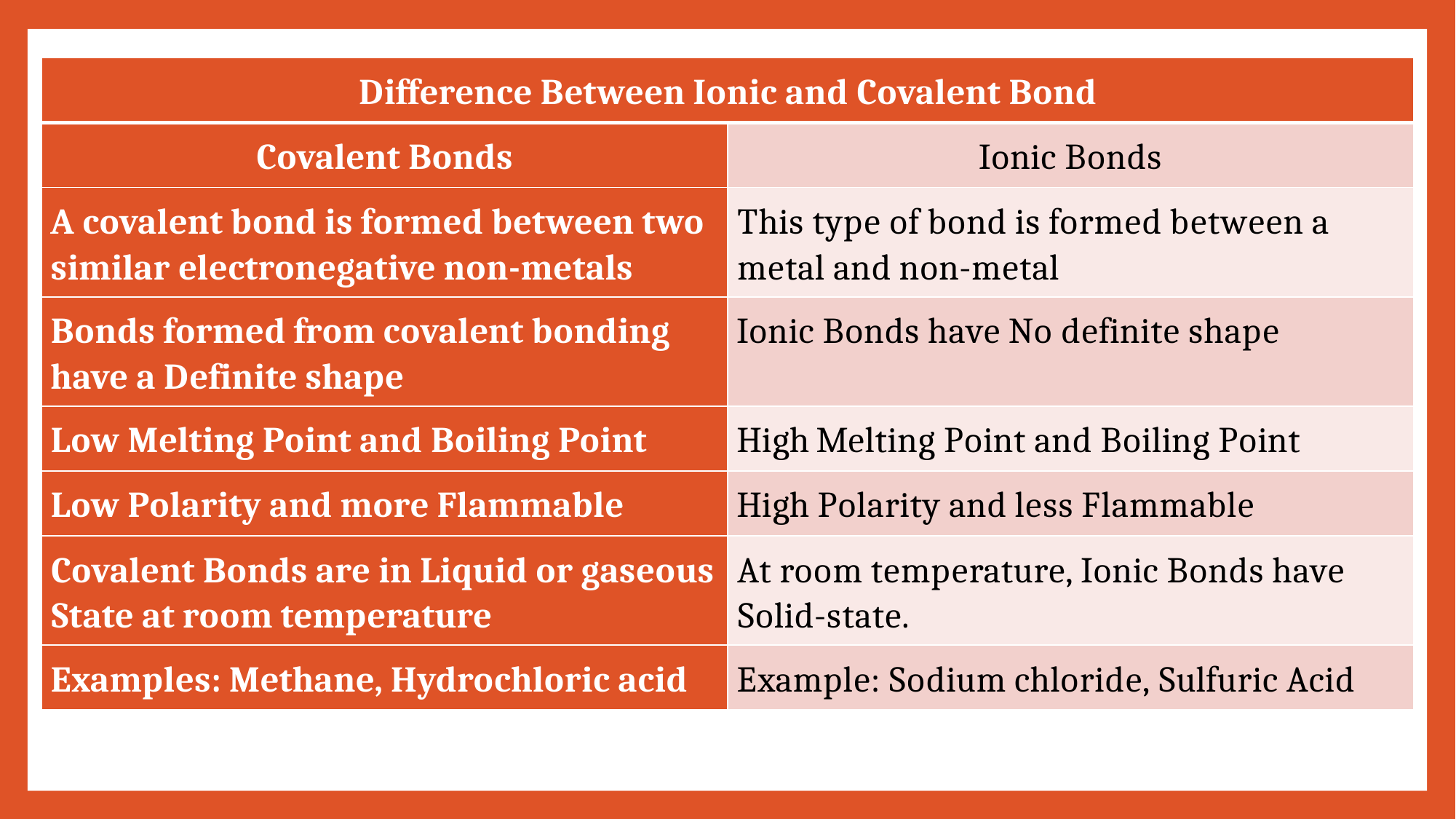

| Difference Between Ionic and Covalent Bond |  |
| --- | --- |
| Covalent Bonds | Ionic Bonds |
| A covalent bond is formed between two similar electronegative non-metals | This type of bond is formed between a metal and non-metal |
| Bonds formed from covalent bonding have a Definite shape | Ionic Bonds have No definite shape |
| Low Melting Point and Boiling Point | High Melting Point and Boiling Point |
| Low Polarity and more Flammable | High Polarity and less Flammable |
| Covalent Bonds are in Liquid or gaseous State at room temperature | At room temperature, Ionic Bonds have Solid-state. |
| Examples: Methane, Hydrochloric acid | Example: Sodium chloride, Sulfuric Acid |